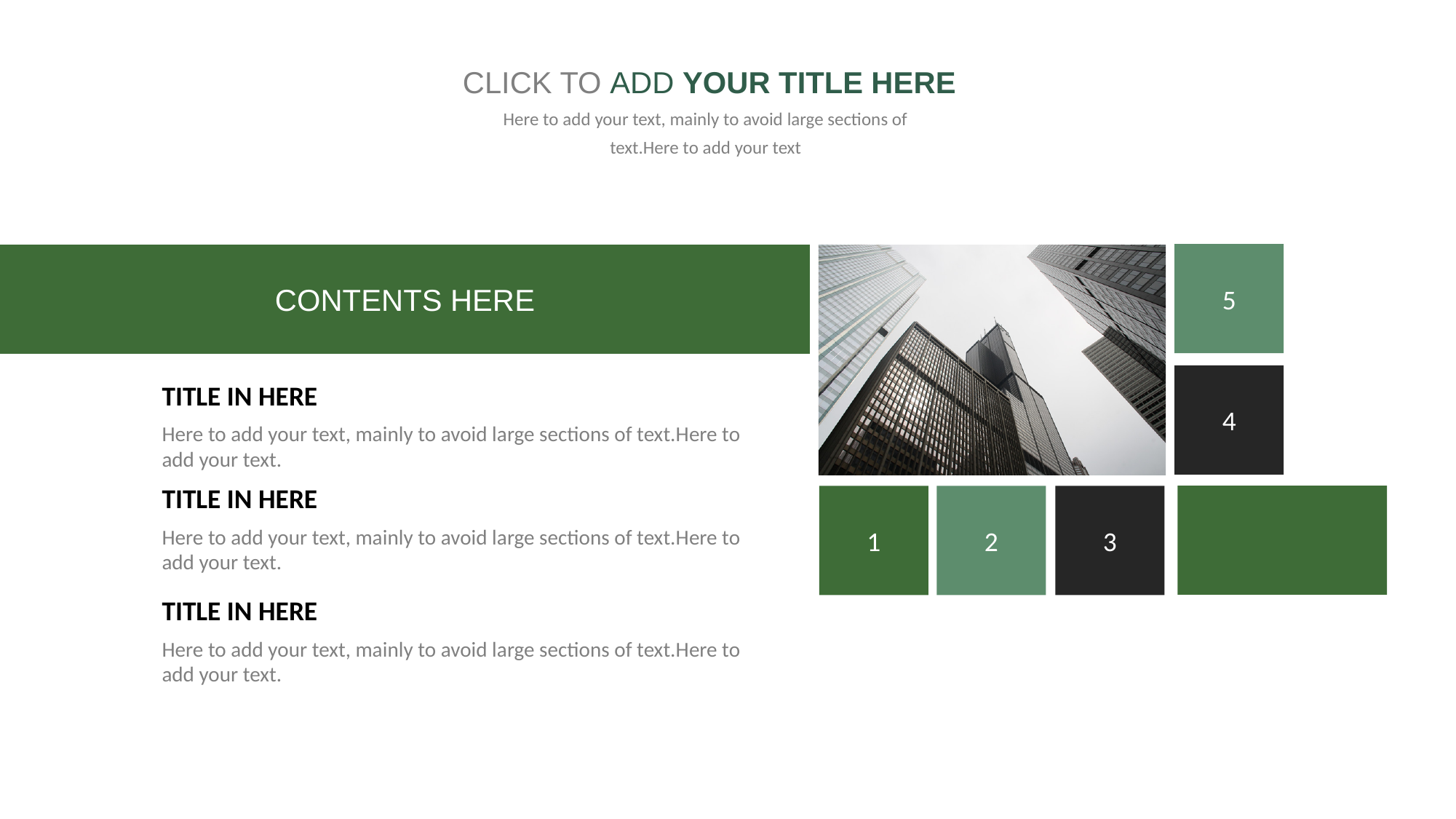

CLICK TO ADD YOUR TITLE HERE
Here to add your text, mainly to avoid large sections of text.Here to add your text
5
CONTENTS HERE

4
TITLE IN HERE
Here to add your text, mainly to avoid large sections of text.Here to add your text.

TITLE IN HERE
Here to add your text, mainly to avoid large sections of text.Here to add your text.

1
2
3
TITLE IN HERE
Here to add your text, mainly to avoid large sections of text.Here to add your text.